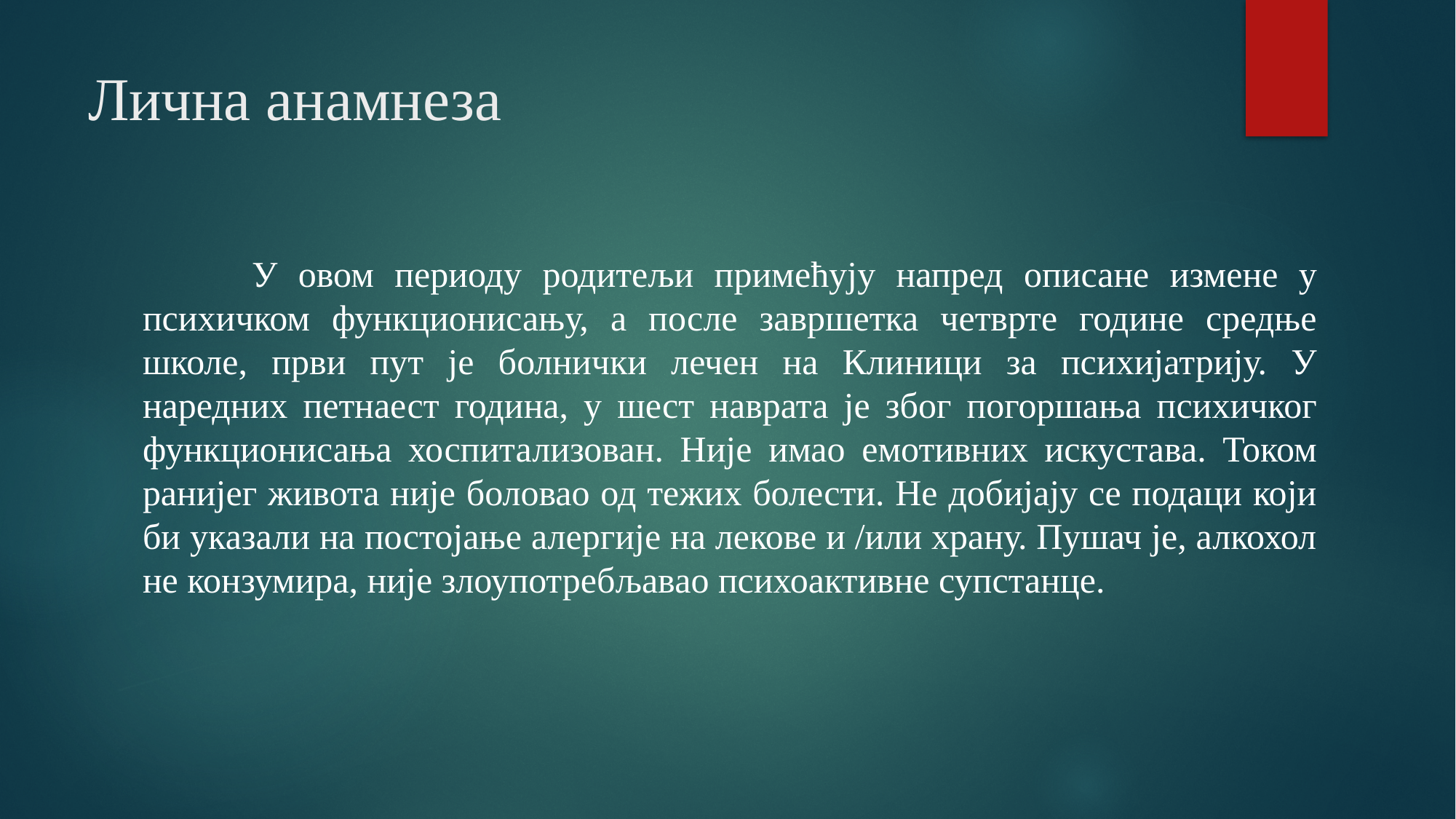

# Лична анамнеза
	У овом периоду родитељи примећују напред описане измене у психичком функционисању, а после завршетка четврте године средње школе, први пут је болнички лечен на Клиници за психијатрију. У наредних петнаест година, у шест наврата је због погоршања психичког функционисања хоспитализован. Није имао емотивних искустава. Током ранијег живота није боловао од тежих болести. Не добијају се подаци који би указали на постојање алергије на лекове и /или храну. Пушач је, алкохол не конзумира, није злоупотребљавао психоактивне супстанце.